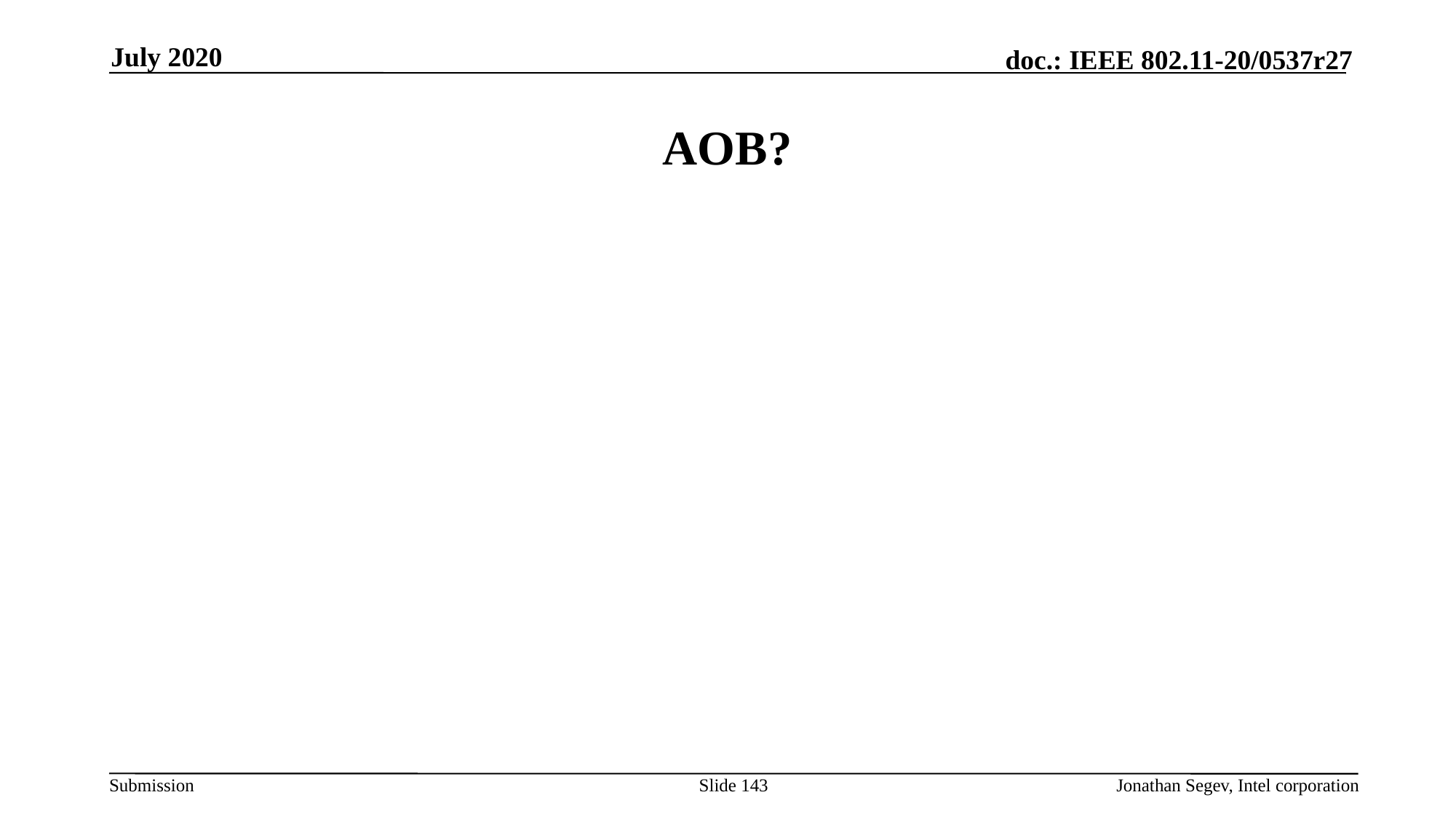

July 2020
# AOB?

Slide 143
Jonathan Segev, Intel corporation